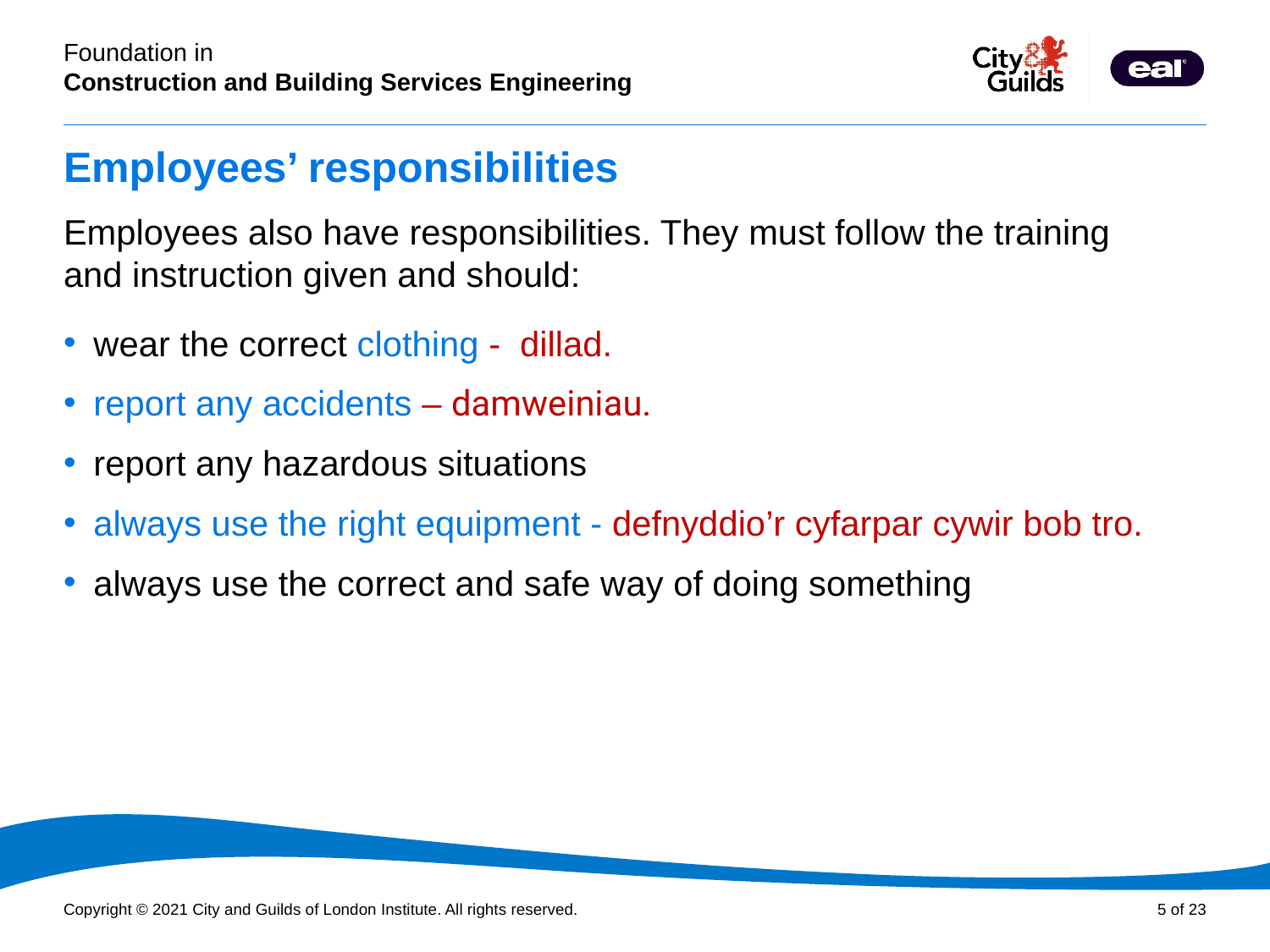

# Employees’ responsibilities
Employees also have responsibilities. They must follow the training and instruction given and should:
wear the correct clothing -  dillad.
report any accidents – damweiniau.
report any hazardous situations
always use the right equipment - defnyddio’r cyfarpar cywir bob tro.
always use the correct and safe way of doing something